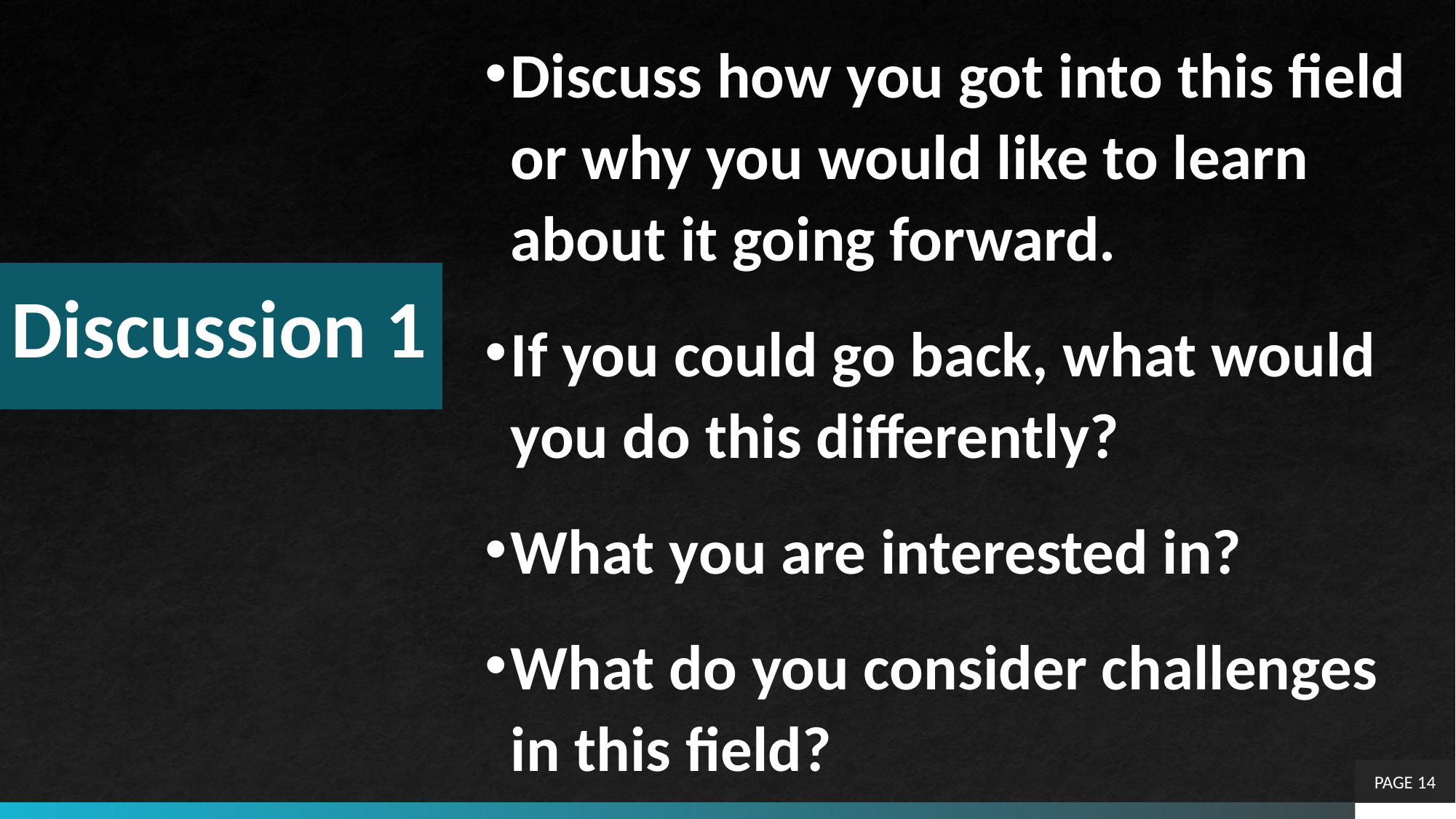

Discuss how you got into this field or why you would like to learn about it going forward.
If you could go back, what would you do this differently?
What you are interested in?
What do you consider challenges in this field?

# Discussion 1
PAGE 14